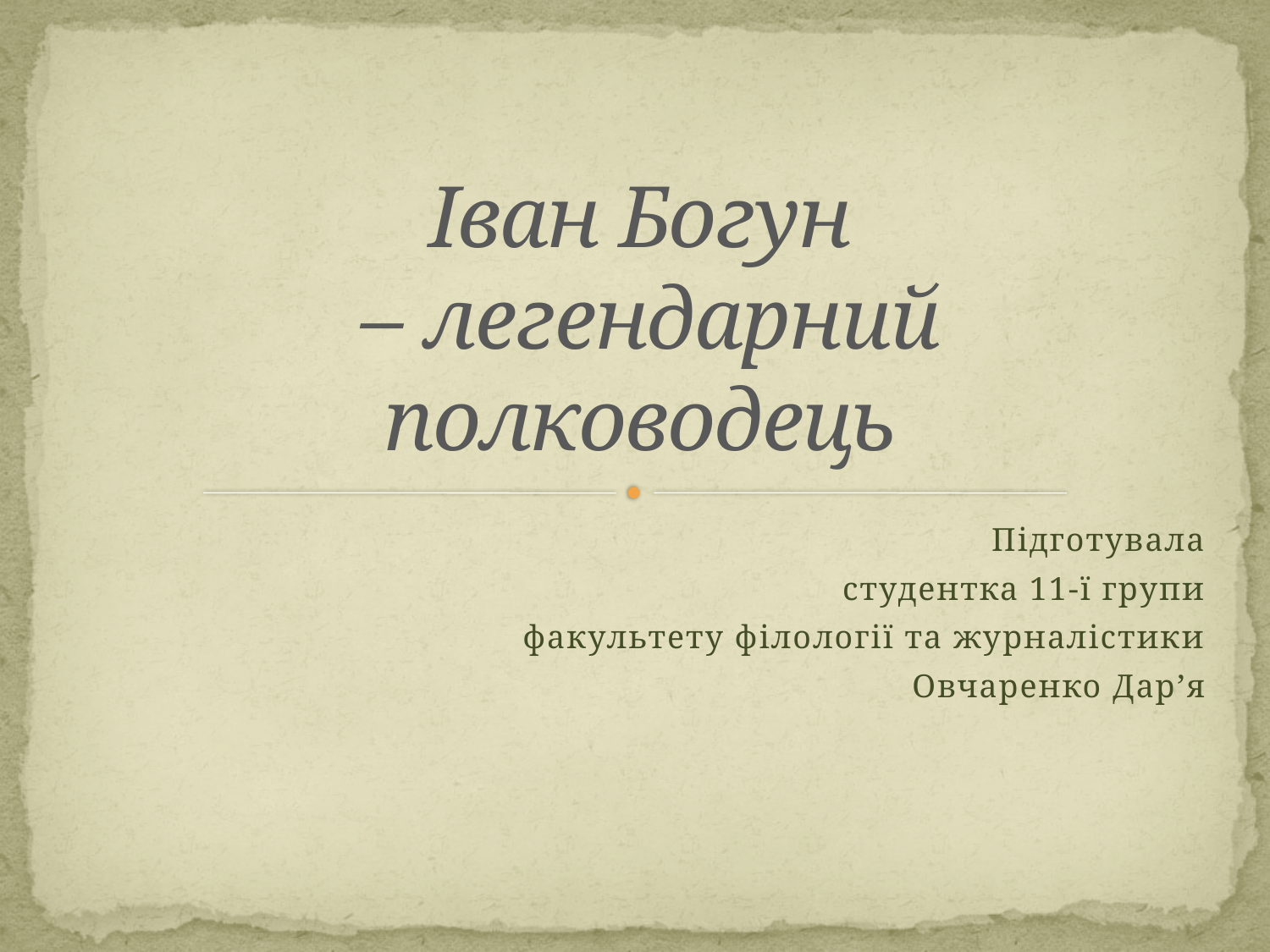

# Іван Богун – легендарний полководець
Підготувала
студентка 11-ї групи
факультету філології та журналістики
Овчаренко Дар’я